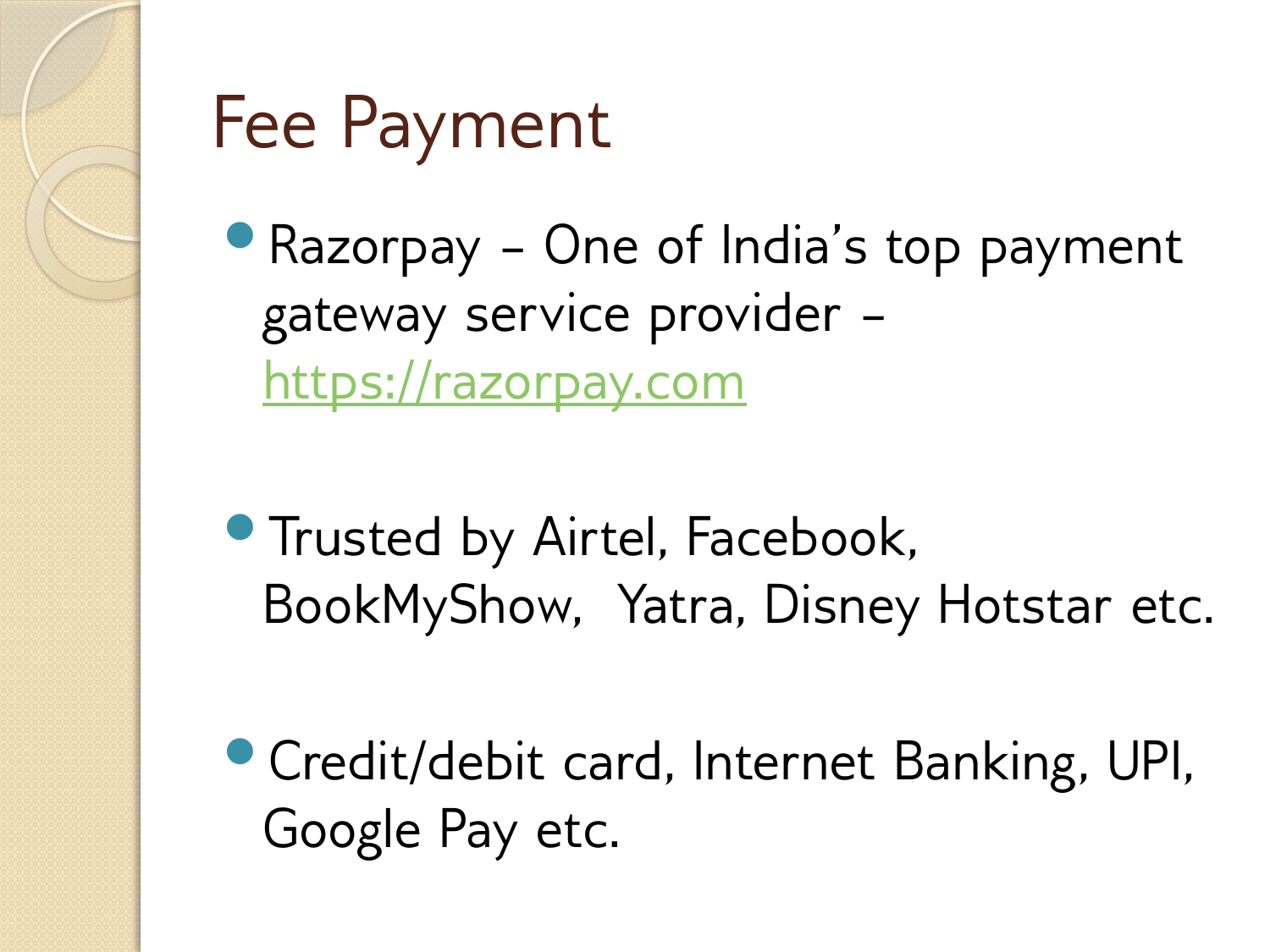

# Fee Payment
Razorpay – One of India’s top payment gateway service provider – https://razorpay.com

Trusted by Airtel, Facebook, BookMyShow,  Yatra, Disney Hotstar etc.

Credit/debit card, Internet Banking, UPI, Google Pay etc.